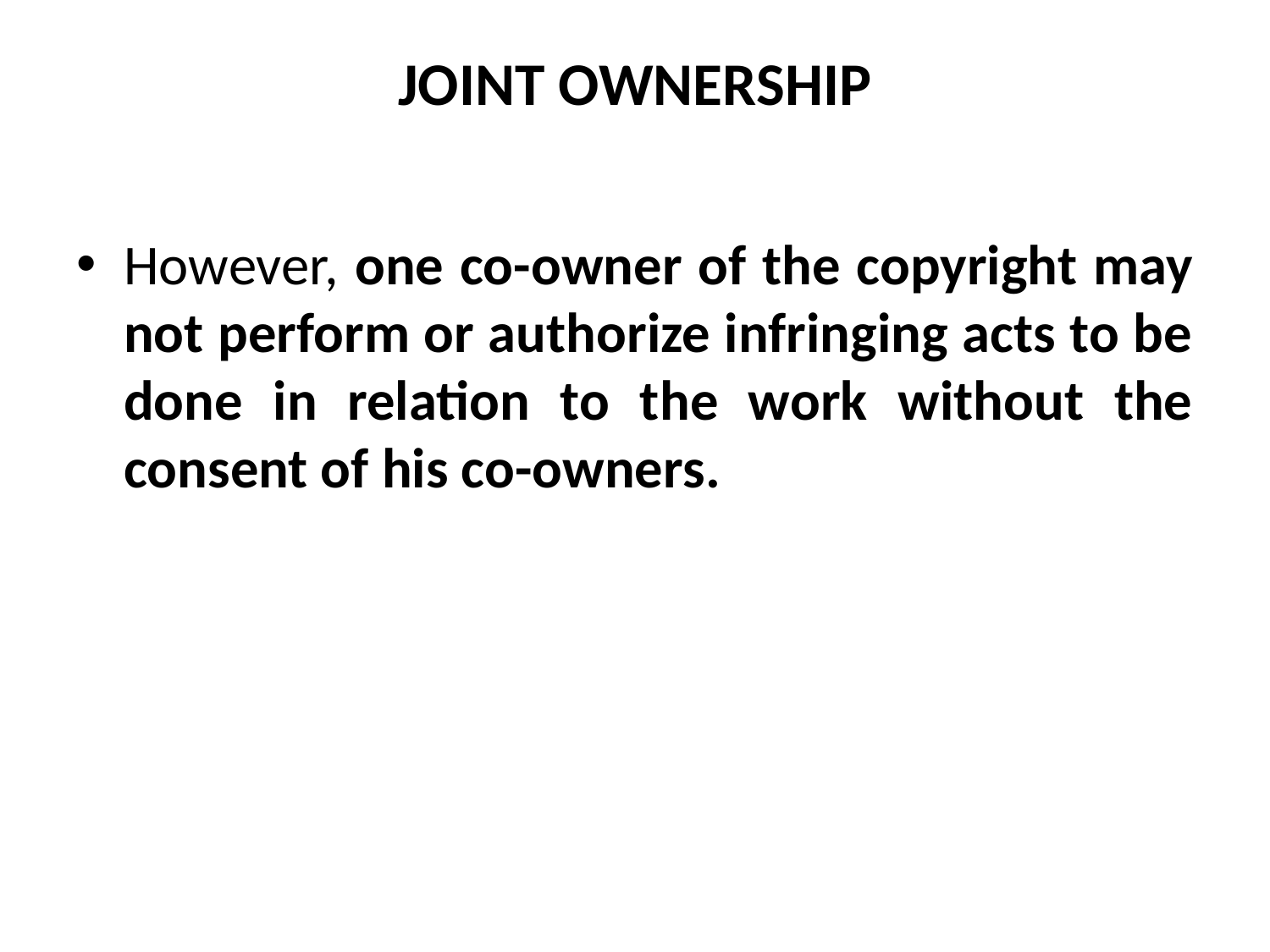

# JOINT OWNERSHIP
However, one co-owner of the copyright may not perform or authorize infringing acts to be done in relation to the work without the consent of his co-owners.